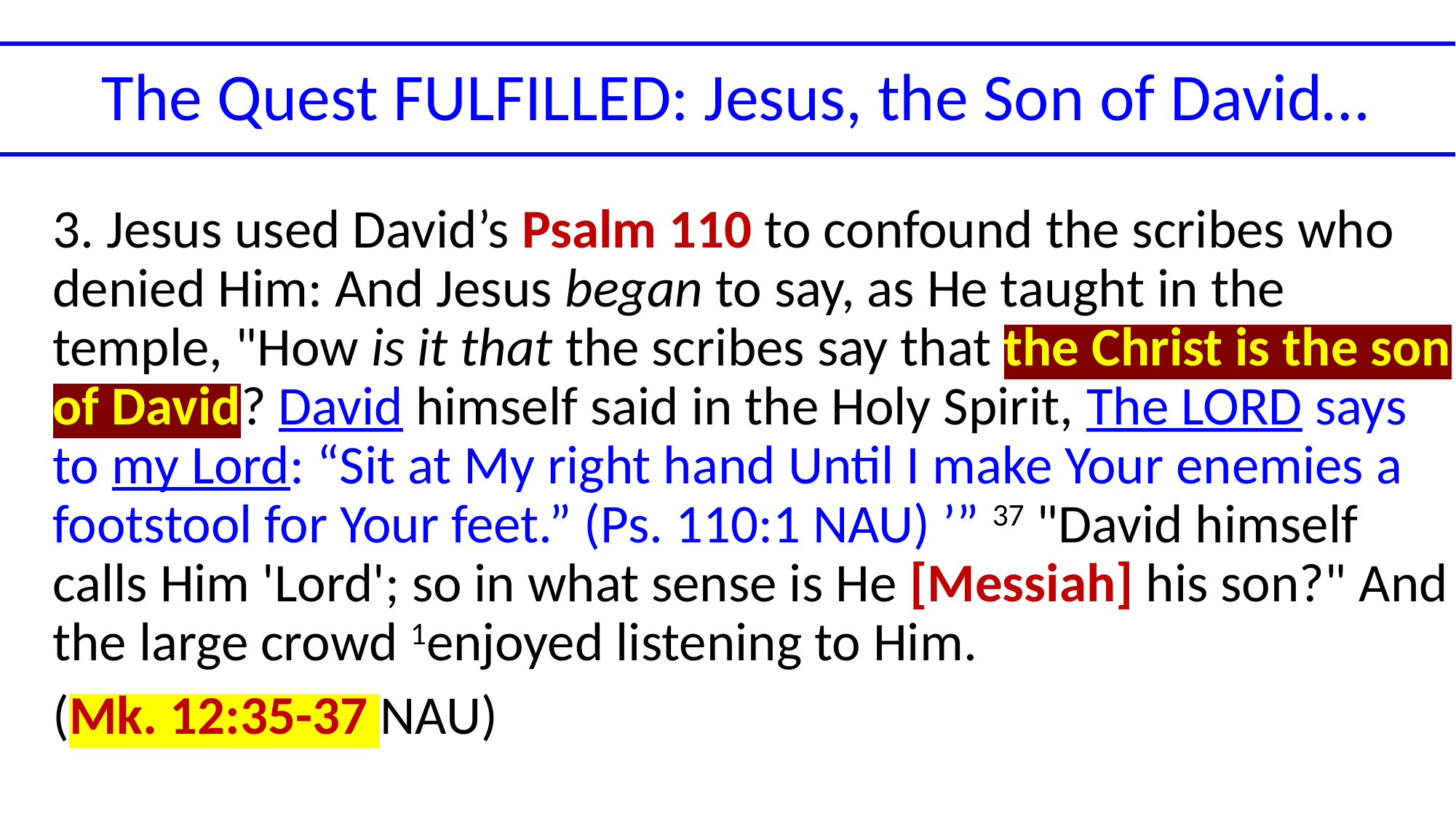

# The Quest FULFILLED: Jesus, the Son of David…
3. Jesus used David’s Psalm 110 to confound the scribes who denied Him: And Jesus began to say, as He taught in the temple, "How is it that the scribes say that the Christ is the son of David? David himself said in the Holy Spirit, The LORD says to my Lord: “Sit at My right hand Until I make Your enemies a footstool for Your feet.” (Ps. 110:1 NAU) ’” 37 "David himself calls Him 'Lord'; so in what sense is He [Messiah] his son?" And the large crowd 1enjoyed listening to Him.
(Mk. 12:35-37 NAU)